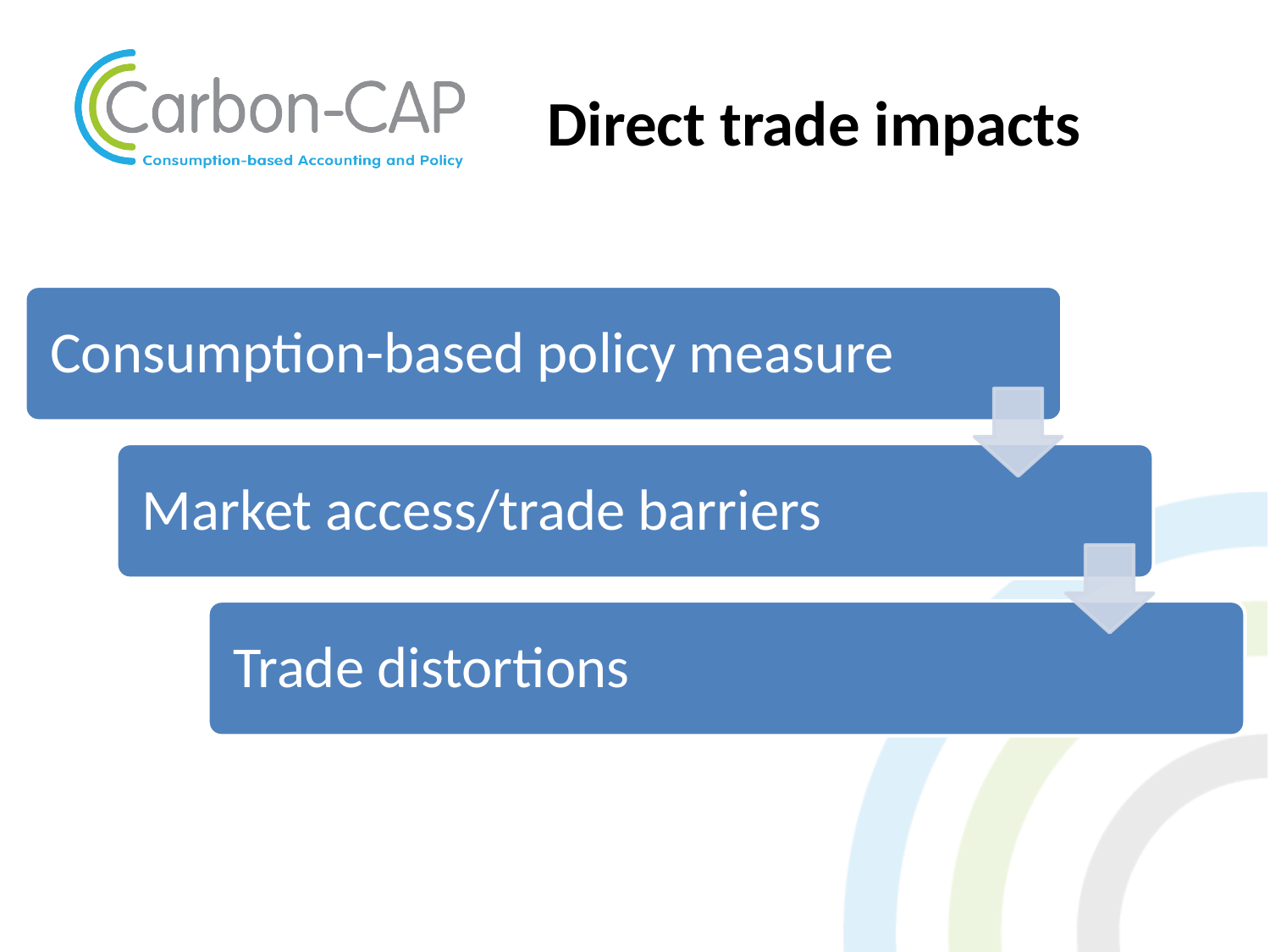

Direct trade impacts
Consumption-based policy measure
Market access/trade barriers
Trade distortions